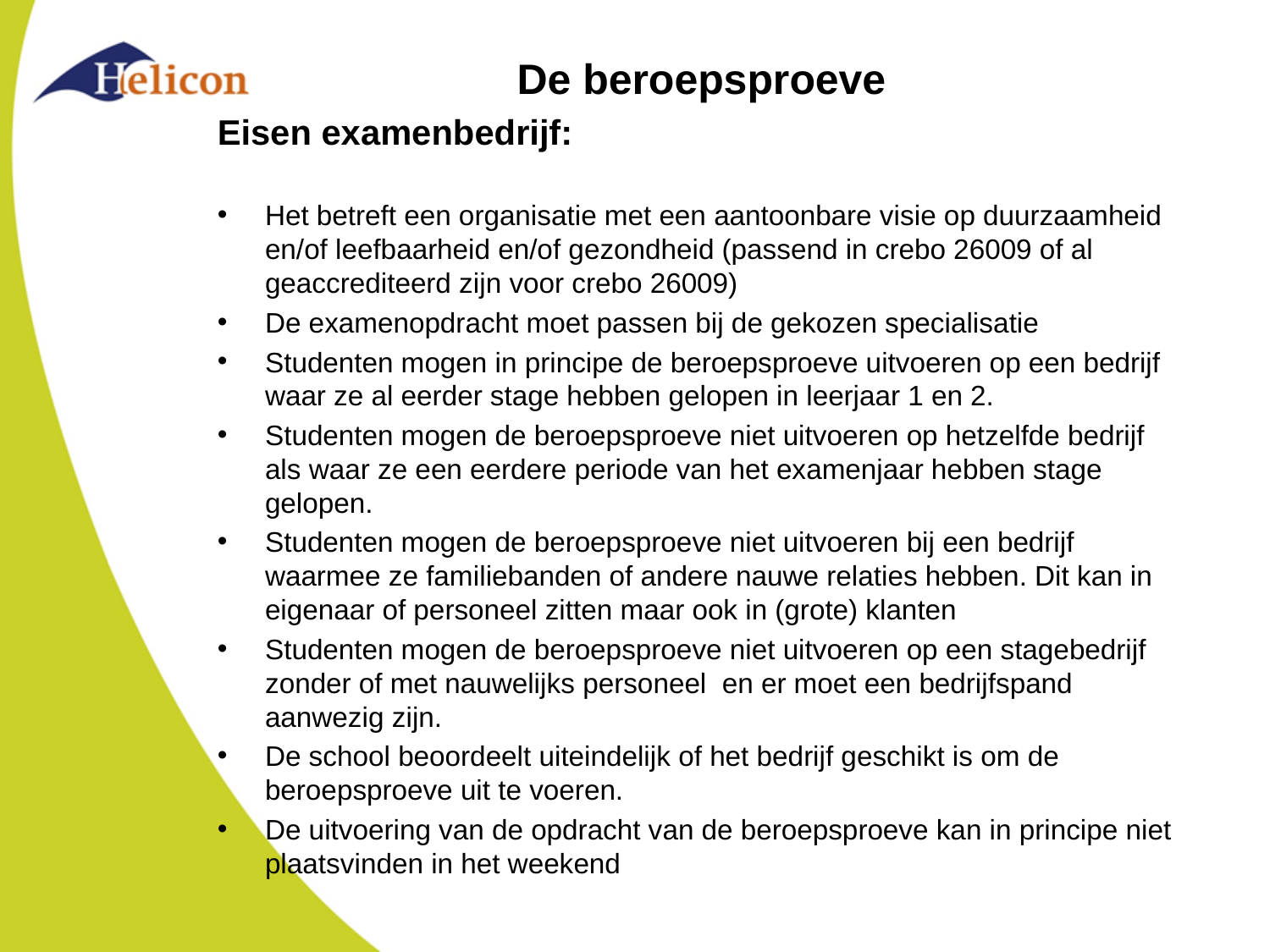

De beroepsproeve
Eisen examenbedrijf:

Het betreft een organisatie met een aantoonbare visie op duurzaamheid en/of leefbaarheid en/of gezondheid (passend in crebo 26009 of al geaccrediteerd zijn voor crebo 26009)
De examenopdracht moet passen bij de gekozen specialisatie
Studenten mogen in principe de beroepsproeve uitvoeren op een bedrijf waar ze al eerder stage hebben gelopen in leerjaar 1 en 2.
Studenten mogen de beroepsproeve niet uitvoeren op hetzelfde bedrijf als waar ze een eerdere periode van het examenjaar hebben stage gelopen.
Studenten mogen de beroepsproeve niet uitvoeren bij een bedrijf waarmee ze familiebanden of andere nauwe relaties hebben. Dit kan in eigenaar of personeel zitten maar ook in (grote) klanten
Studenten mogen de beroepsproeve niet uitvoeren op een stagebedrijf zonder of met nauwelijks personeel  en er moet een bedrijfspand aanwezig zijn.
De school beoordeelt uiteindelijk of het bedrijf geschikt is om de beroepsproeve uit te voeren.
De uitvoering van de opdracht van de beroepsproeve kan in principe niet plaatsvinden in het weekend